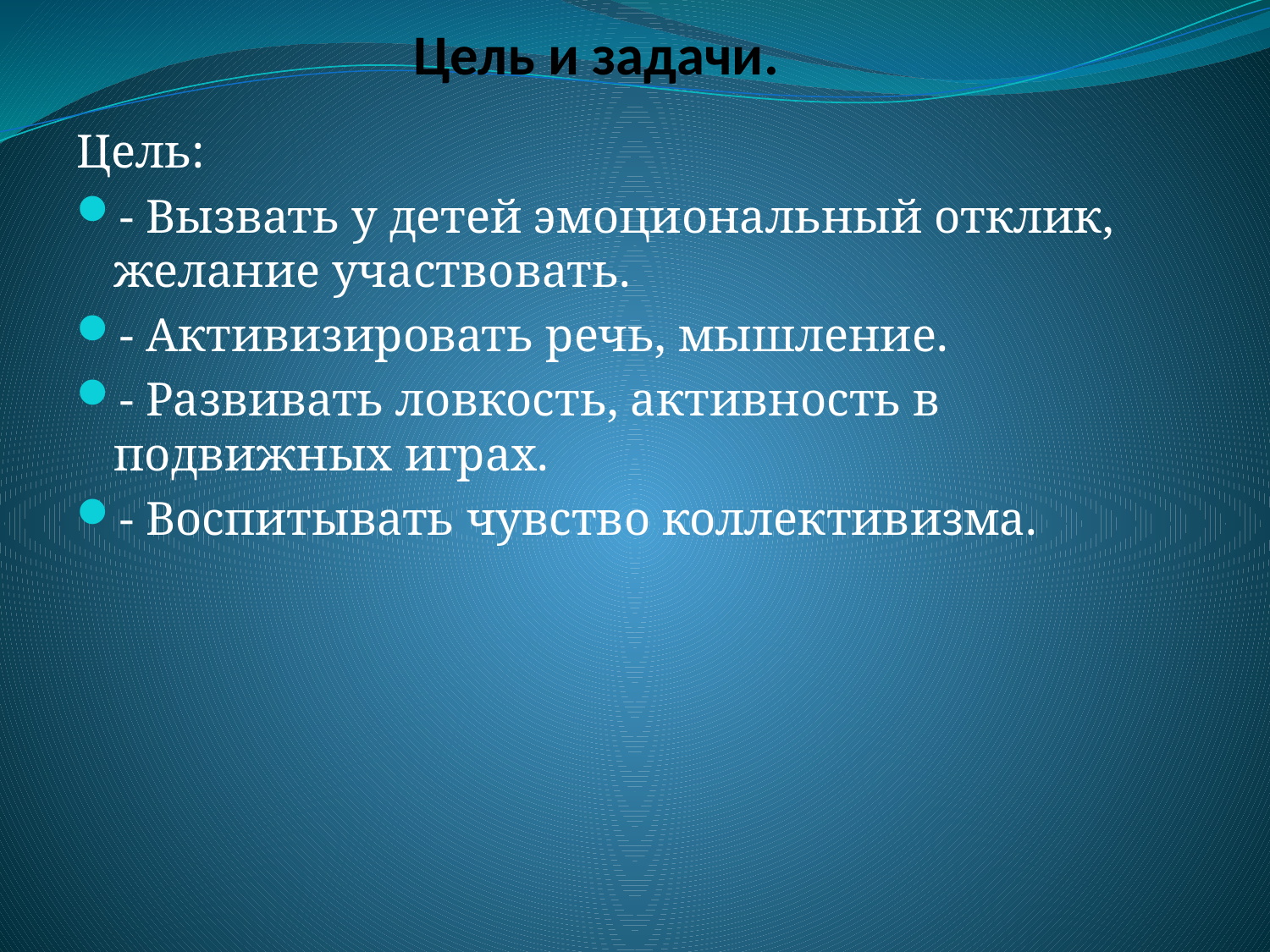

# Цель и задачи.
Цель:
- Вызвать у детей эмоциональный отклик, желание участвовать.
- Активизировать речь, мышление.
- Развивать ловкость, активность в подвижных играх.
- Воспитывать чувство коллективизма.